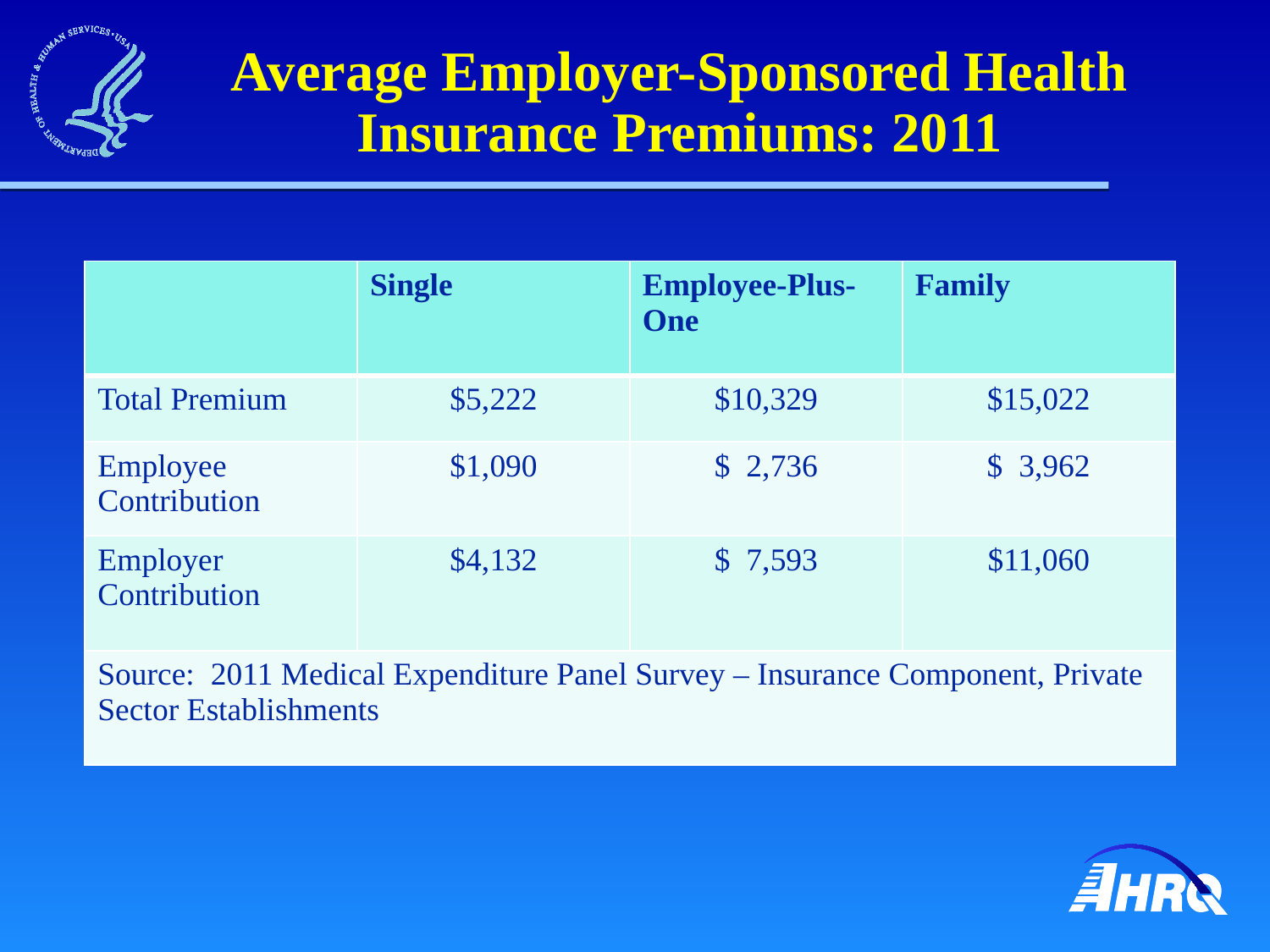

# Average Employer-Sponsored Health Insurance Premiums: 2011
|  | Single | Employee-Plus-One | Family |
| --- | --- | --- | --- |
| Total Premium | $5,222 | $10,329 | $15,022 |
| Employee Contribution | $1,090 | $ 2,736 | $ 3,962 |
| Employer Contribution | $4,132 | $ 7,593 | $11,060 |
| Source: 2011 Medical Expenditure Panel Survey – Insurance Component, Private Sector Establishments |  |  |  |